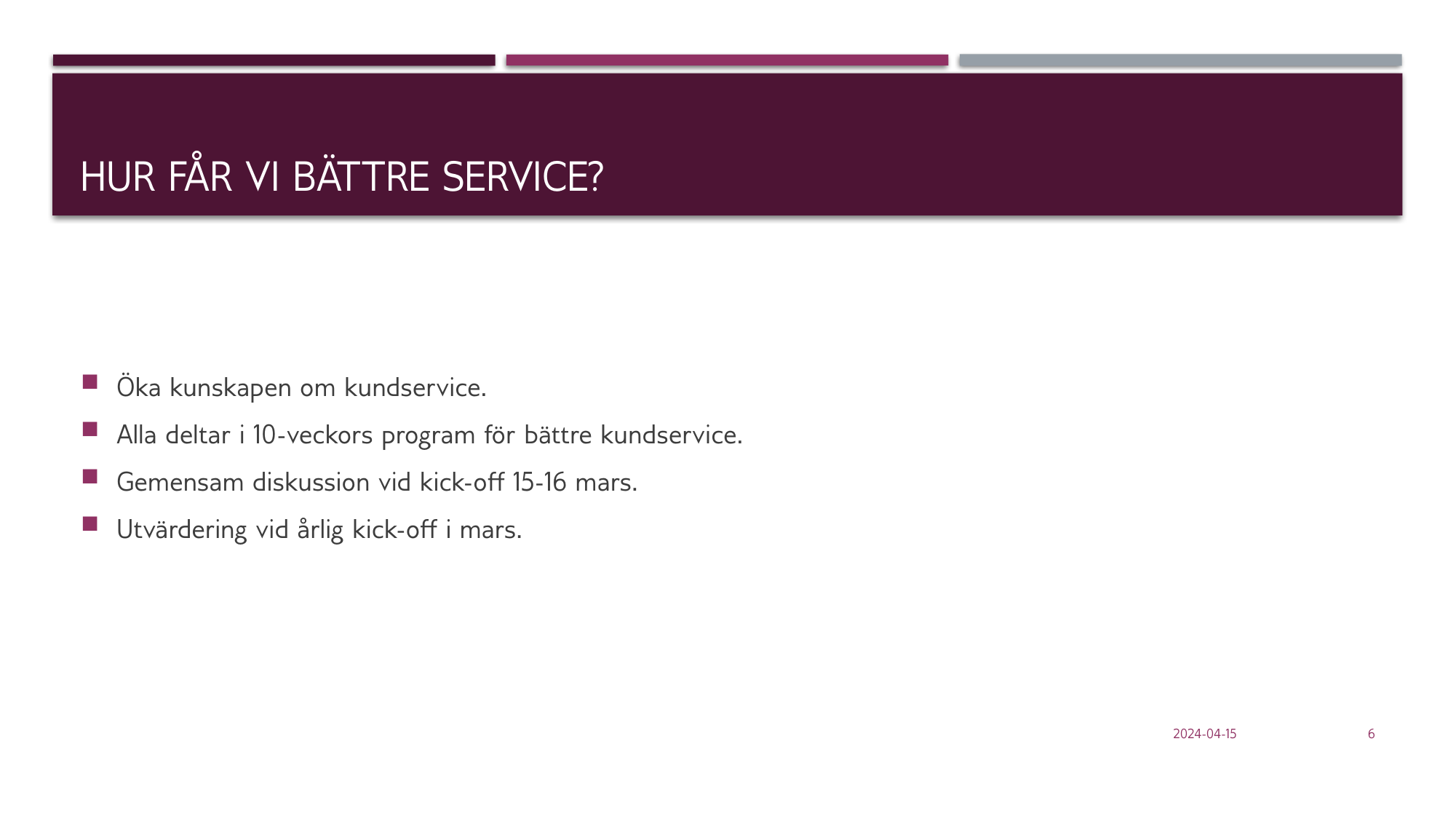

# Hur får vi bättre service?
Öka kunskapen om kundservice.
Alla deltar i 10-veckors program för bättre kundservice.
Gemensam diskussion vid kick-off 15-16 mars.
Utvärdering vid årlig kick-off i mars.

2024-04-15
6